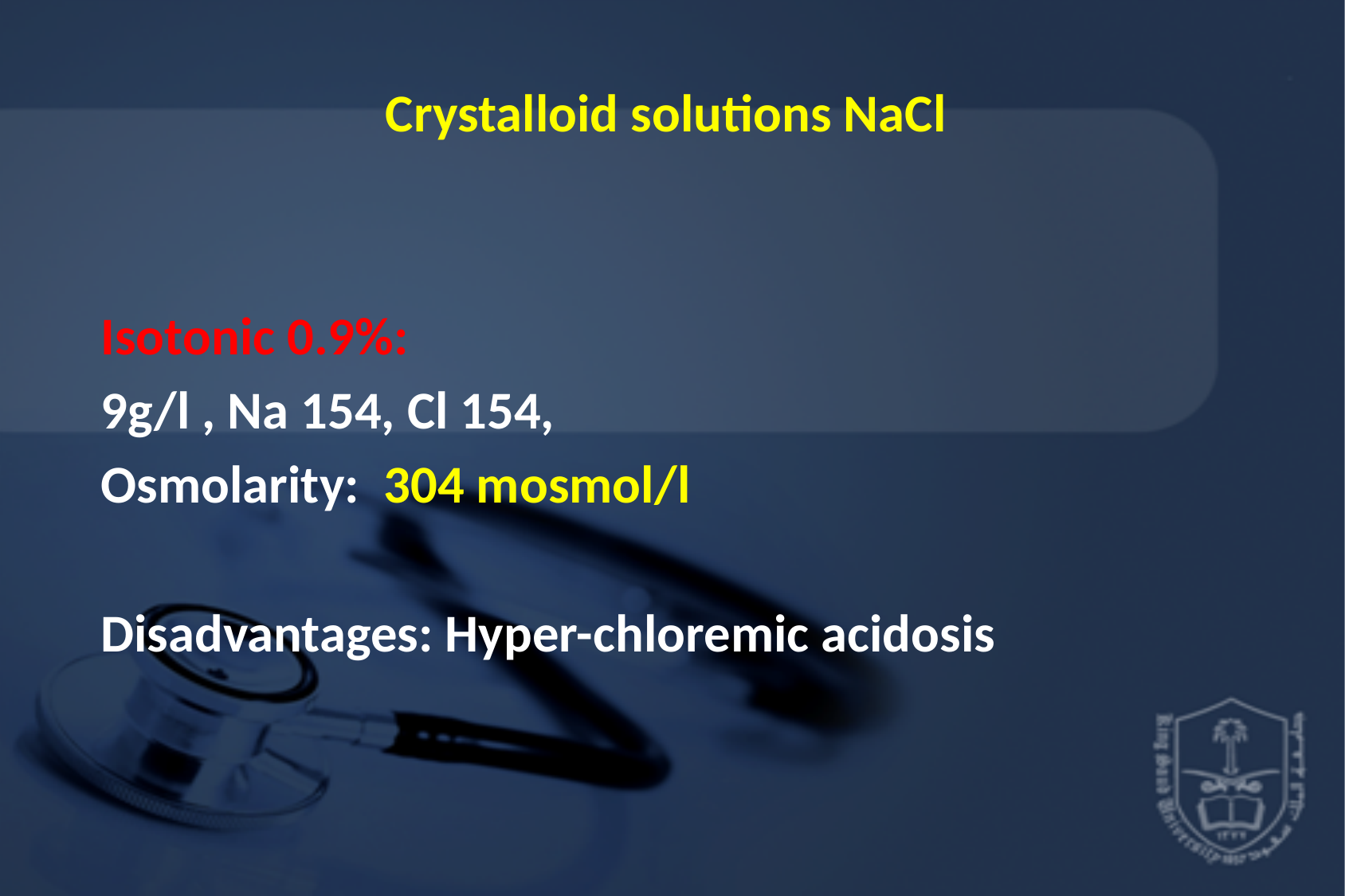

# Crystalloid solutions NaCl

Isotonic 0.9%:
9g/l , Na 154, Cl 154,
Osmolarity:  304 mosmol/l

Disadvantages: Hyper-chloremic acidosis